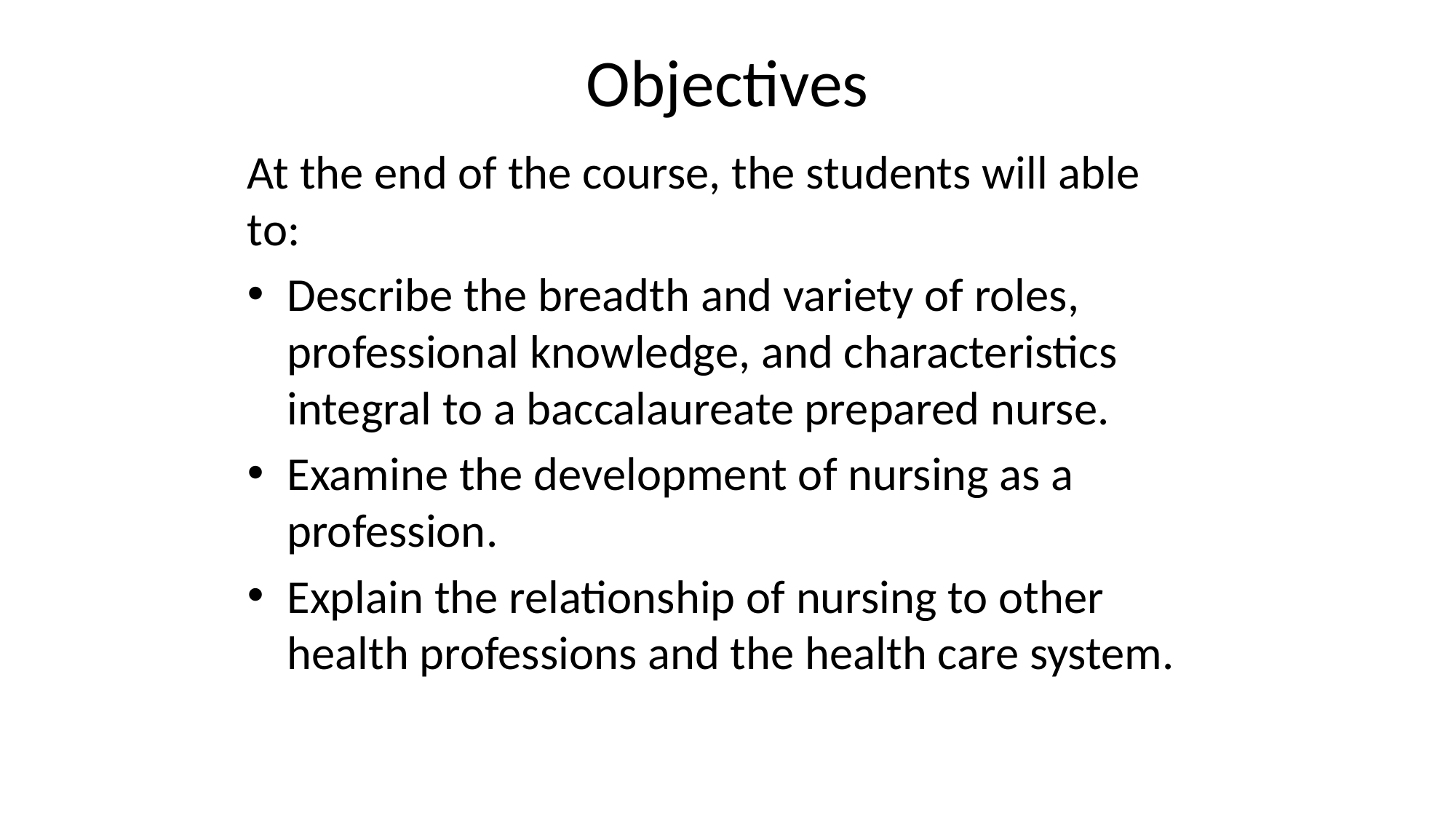

# Objectives
At the end of the course, the students will able to:
Describe the breadth and variety of roles, professional knowledge, and characteristics integral to a baccalaureate prepared nurse.
Examine the development of nursing as a profession.
Explain the relationship of nursing to other health professions and the health care system.